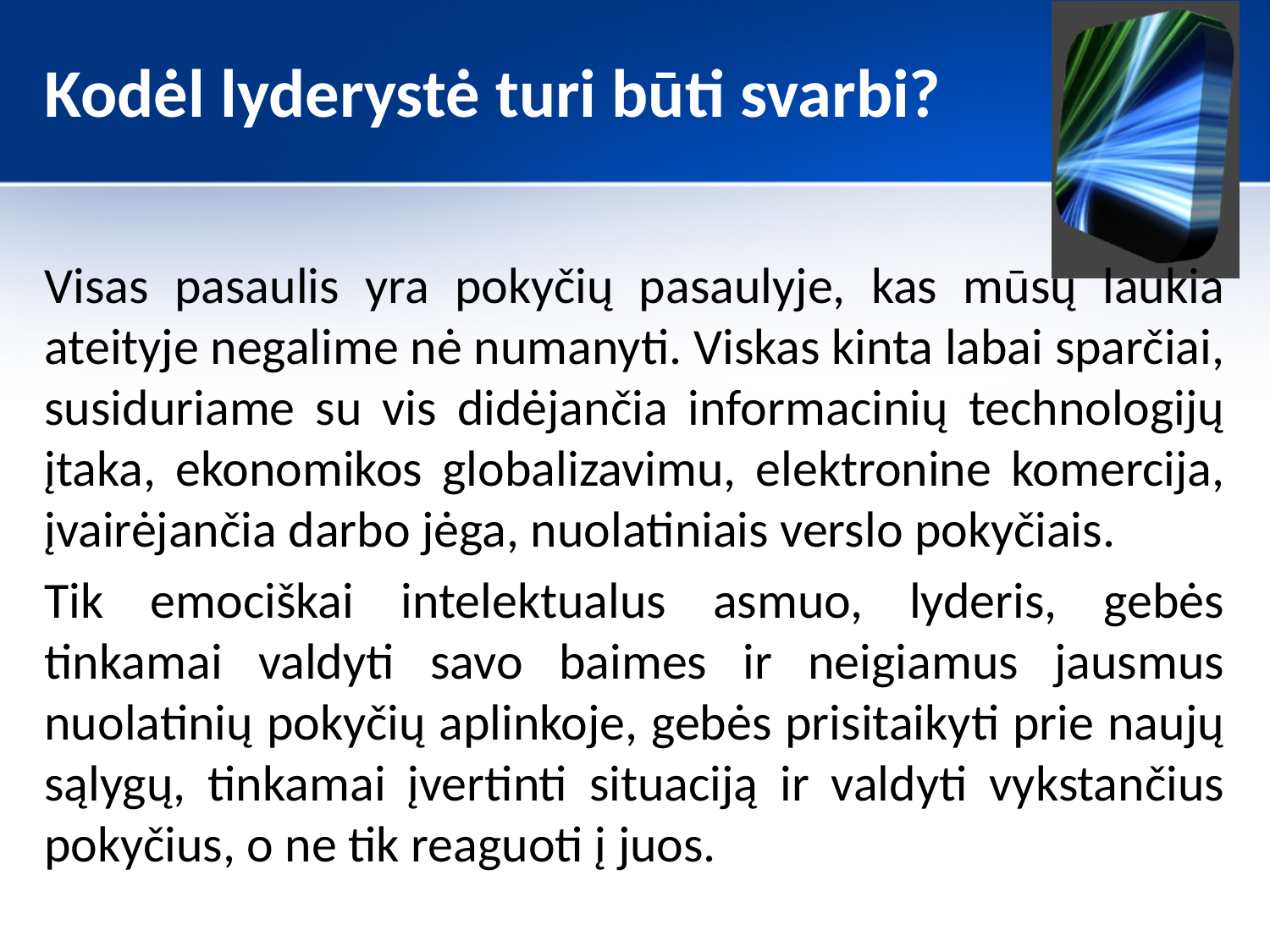

# Kodėl lyderystė turi būti svarbi?
Visas pasaulis yra pokyčių pasaulyje, kas mūsų laukia ateityje negalime nė numanyti. Viskas kinta labai sparčiai, susiduriame su vis didėjančia informacinių technologijų įtaka, ekonomikos globalizavimu, elektronine komercija, įvairėjančia darbo jėga, nuolatiniais verslo pokyčiais.
Tik emociškai intelektualus asmuo, lyderis, gebės tinkamai valdyti savo baimes ir neigiamus jausmus nuolatinių pokyčių aplinkoje, gebės prisitaikyti prie naujų sąlygų, tinkamai įvertinti situaciją ir valdyti vykstančius pokyčius, o ne tik reaguoti į juos.